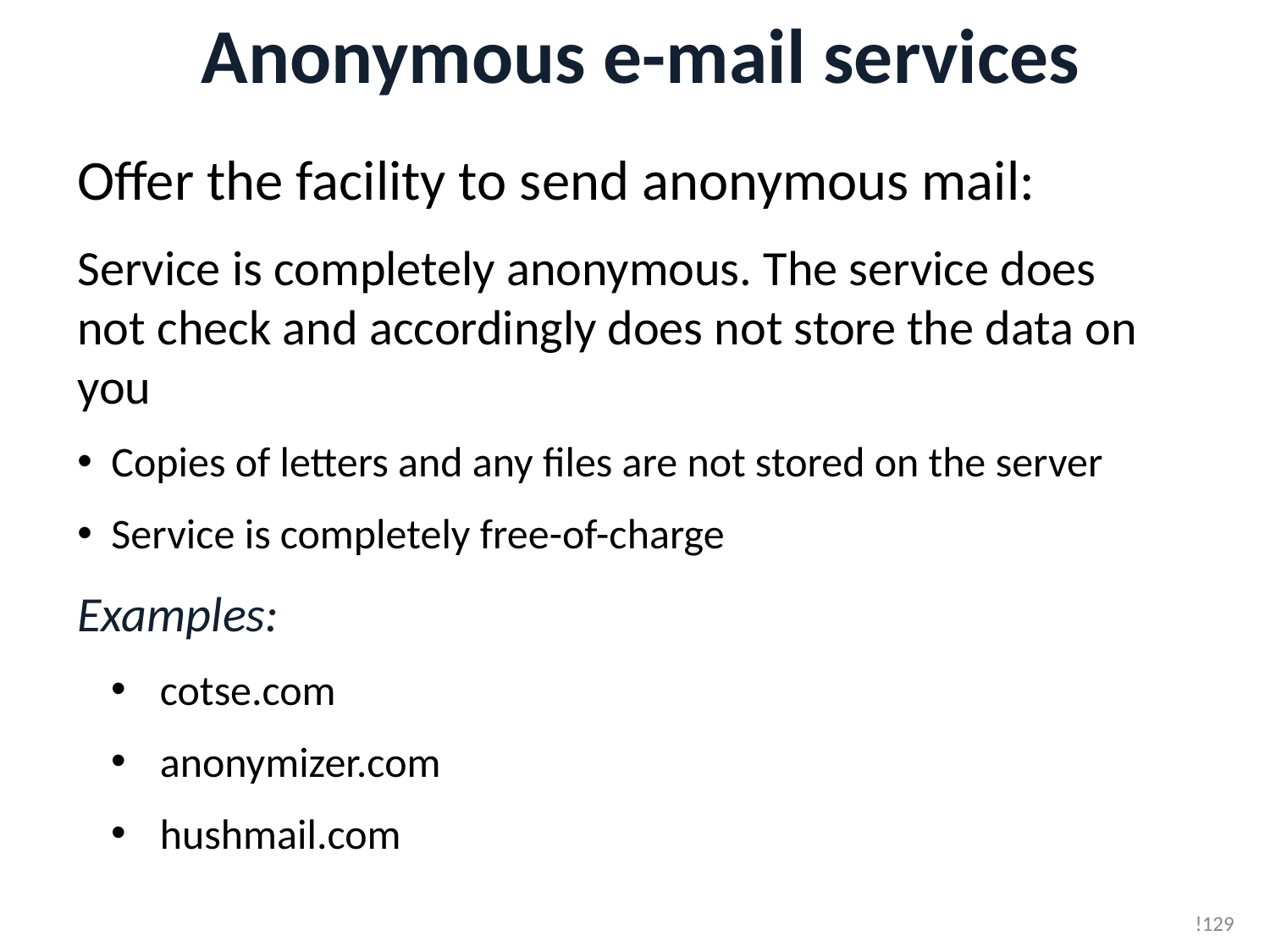

# Anonymous e-mail services
Offer the facility to send anonymous mail:
Service is completely anonymous. The service does not check and accordingly does not store the data on you
  Copies of letters and any files are not stored on the server
  Service is completely free-of-charge
Examples:
  cotse.com
  anonymizer.com
  hushmail.com
!129